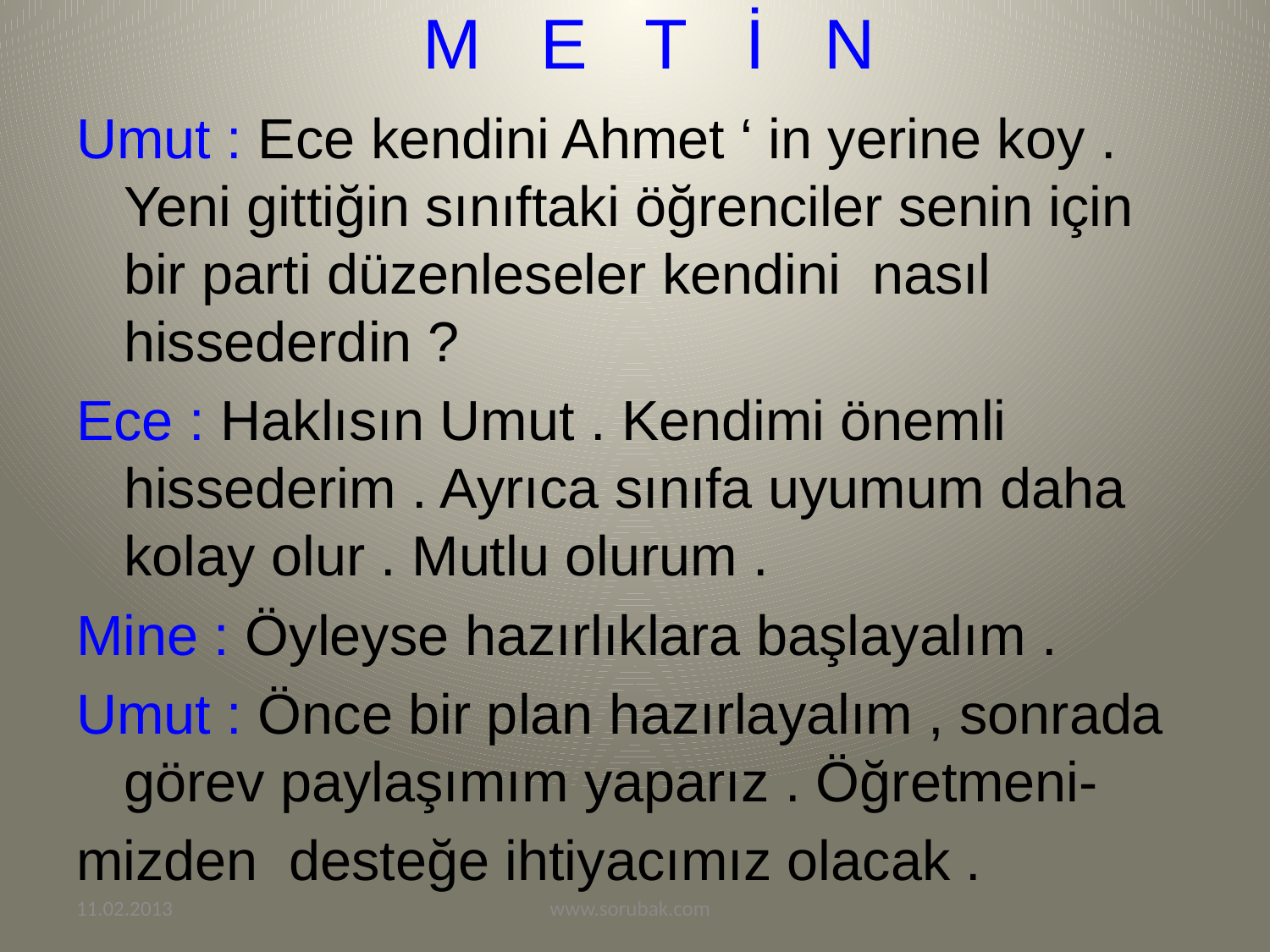

# M   E   T   İ   N
Umut : Ece kendini Ahmet ‘ in yerine koy . Yeni gittiğin sınıftaki öğrenciler senin için bir parti düzenleseler kendini  nasıl hissederdin ?
Ece : Haklısın Umut . Kendimi önemli hissederim . Ayrıca sınıfa uyumum daha kolay olur . Mutlu olurum .
Mine : Öyleyse hazırlıklara başlayalım .
Umut : Önce bir plan hazırlayalım , sonrada görev paylaşımım yaparız . Öğretmeni-
mizden  desteğe ihtiyacımız olacak .
11.02.2013
www.sorubak.com